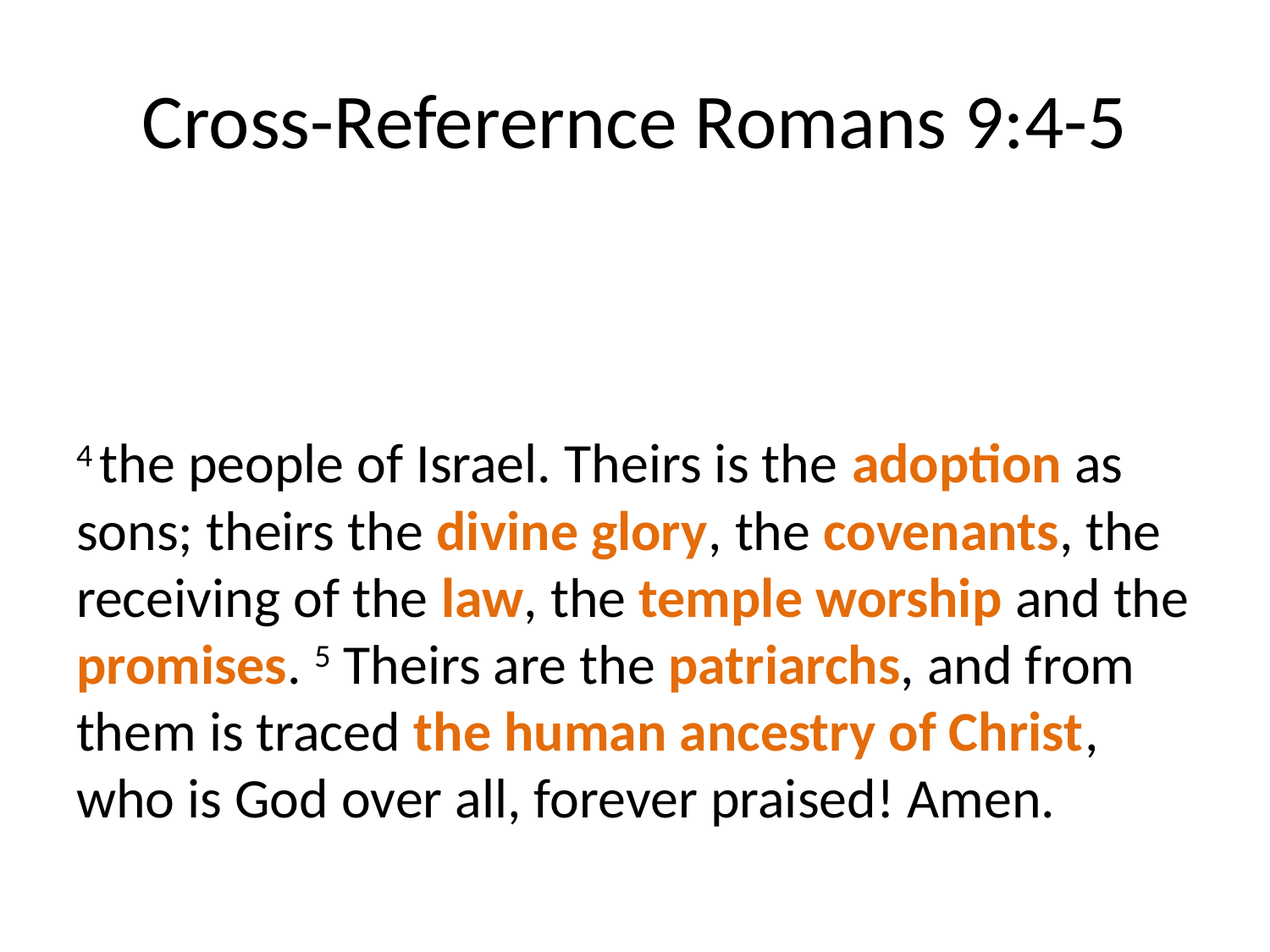

# Cross-Referernce Romans 9:4-5

4 the people of Israel. Theirs is the adoption as sons; theirs the divine glory, the covenants, the receiving of the law, the temple worship and the promises. 5 Theirs are the patriarchs, and from them is traced the human ancestry of Christ, who is God over all, forever praised! Amen.